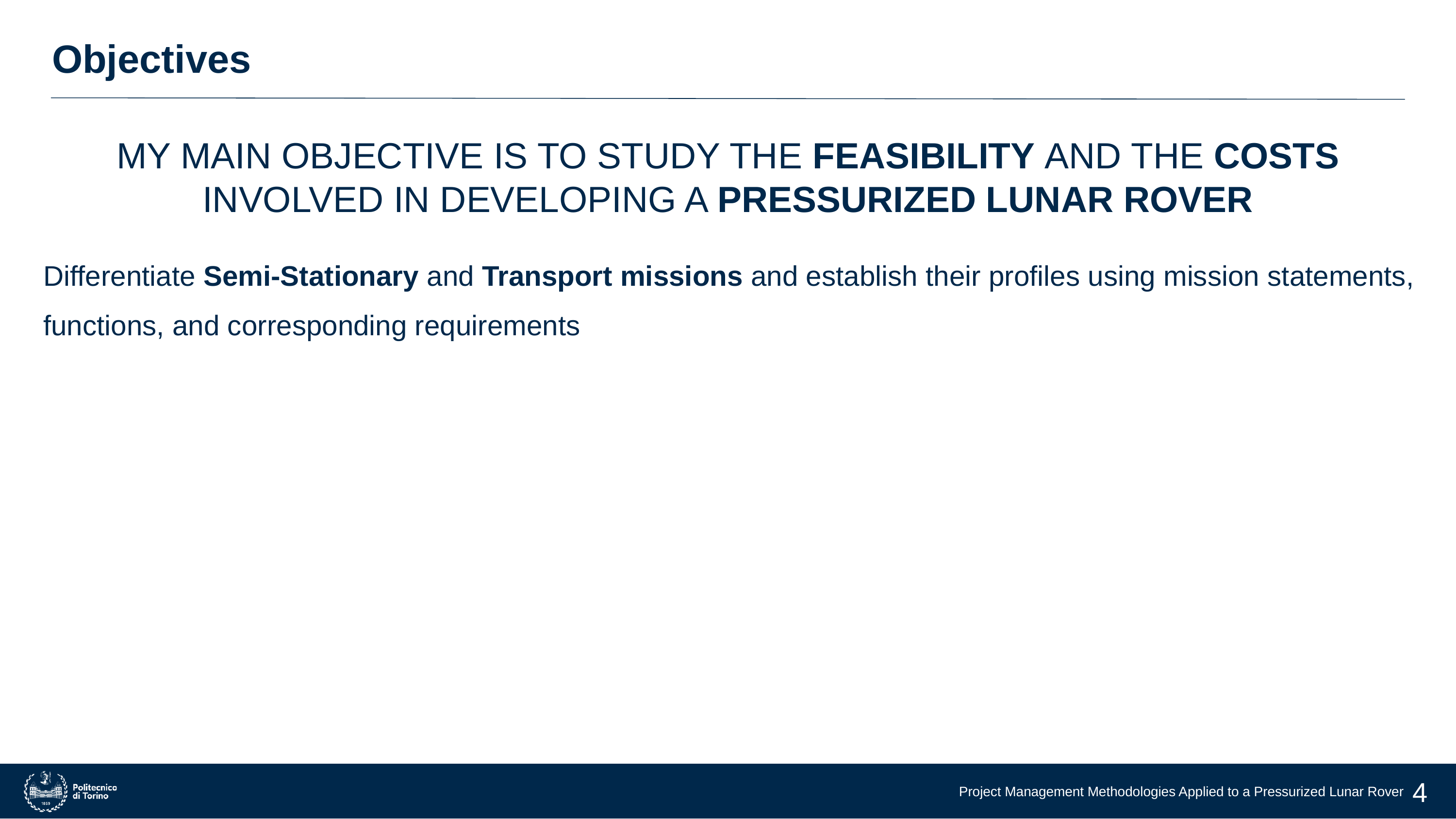

Objectives

MY MAIN OBJECTIVE IS TO STUDY THE FEASIBILITY AND THE COSTS INVOLVED IN DEVELOPING A PRESSURIZED LUNAR ROVER
Differentiate Semi-Stationary and Transport missions and establish their profiles using mission statements, functions, and corresponding requirements

4

Project Management Methodologies Applied to a Pressurized Lunar Rover